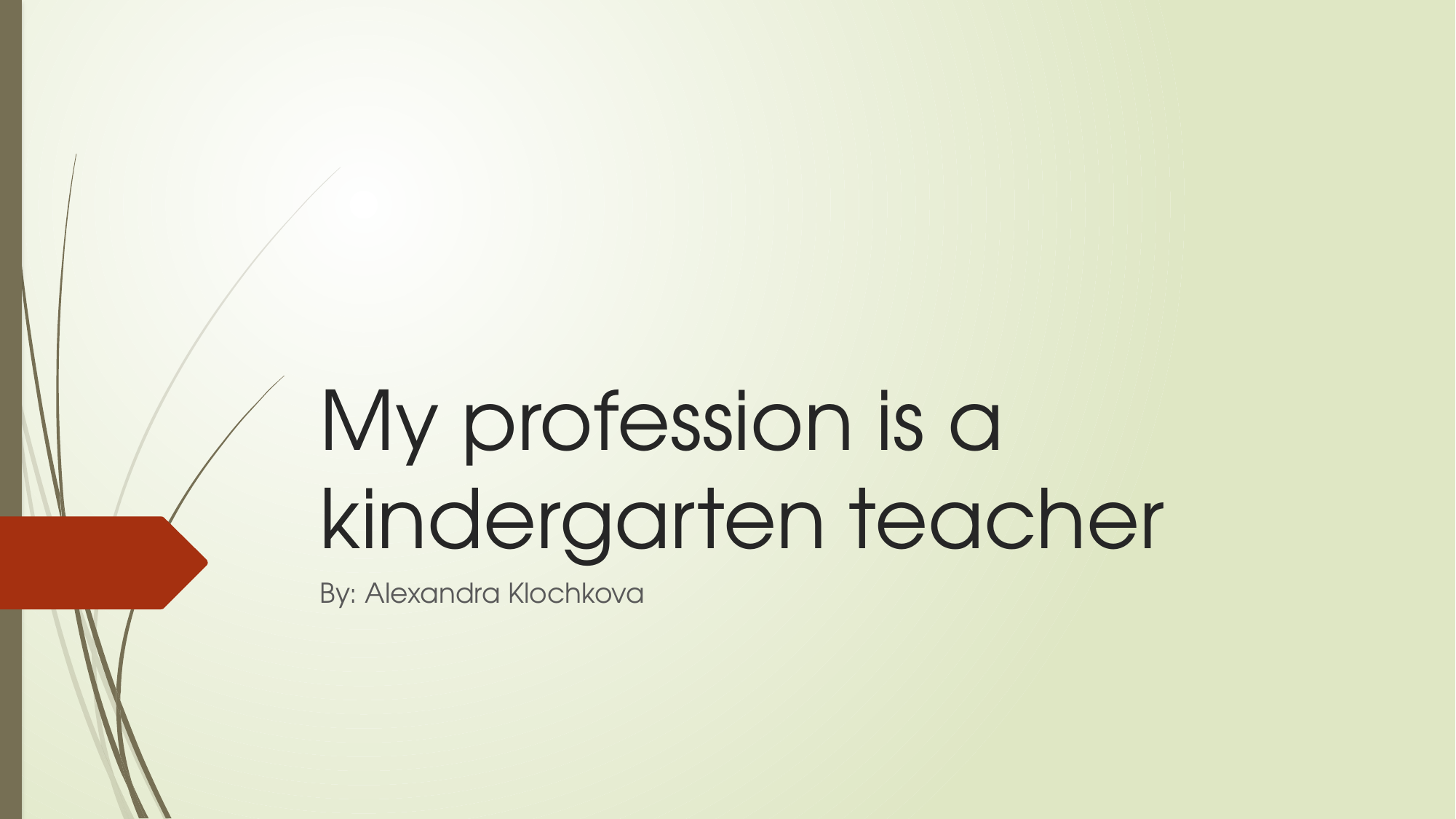

# My profession is a kindergarten teacher
By: Alexandra Klochkova